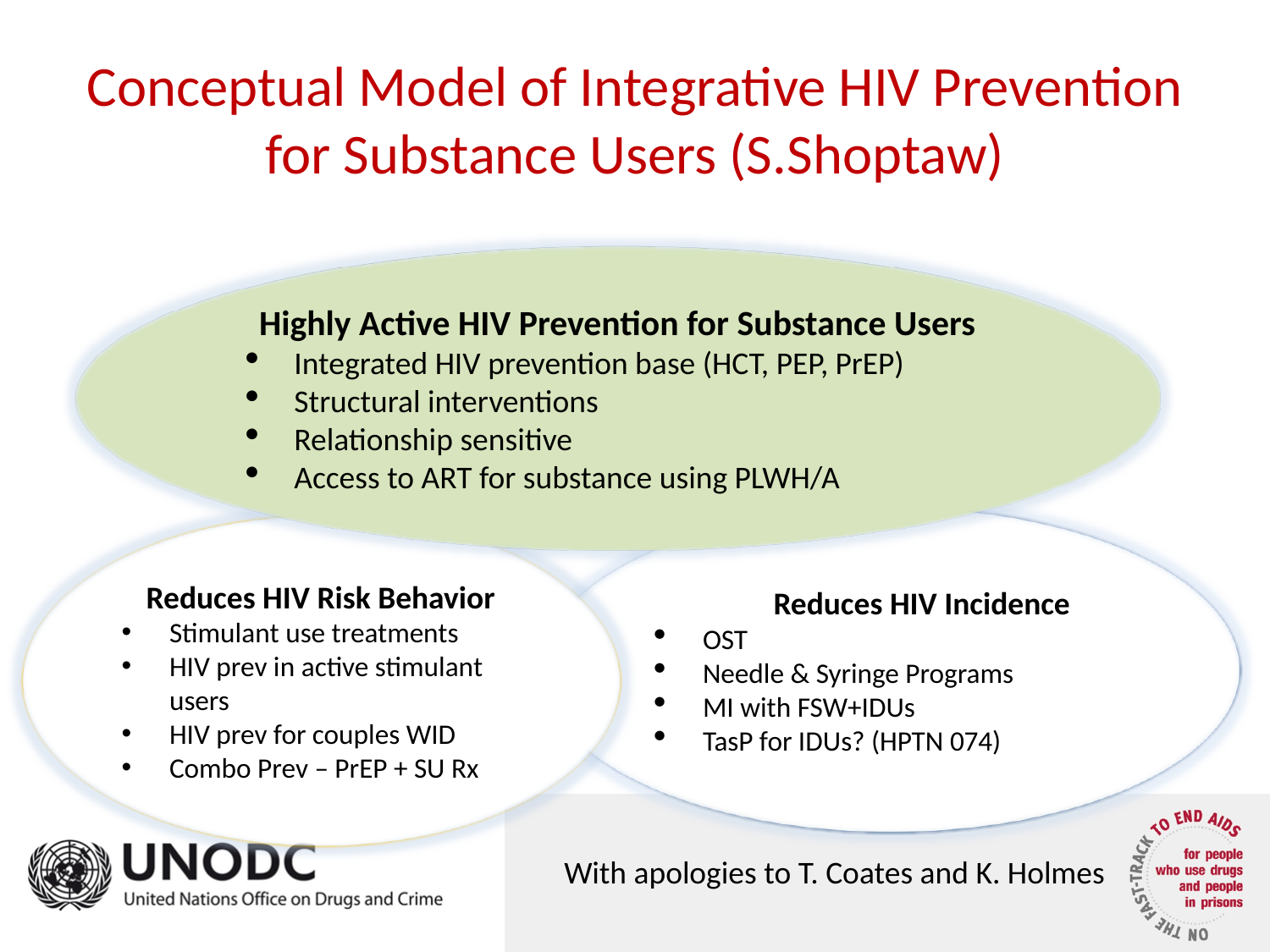

# Conceptual Model of Integrative HIV Prevention for Substance Users (S.Shoptaw)
Highly Active HIV Prevention for Substance Users
Integrated HIV prevention base (HCT, PEP, PrEP)
Structural interventions
Relationship sensitive
Access to ART for substance using PLWH/A
Reduces HIV Incidence
OST
Needle & Syringe Programs
MI with FSW+IDUs
TasP for IDUs? (HPTN 074)
Reduces HIV Risk Behavior
Stimulant use treatments
HIV prev in active stimulant users
HIV prev for couples WID
Combo Prev – PrEP + SU Rx
With apologies to T. Coates and K. Holmes